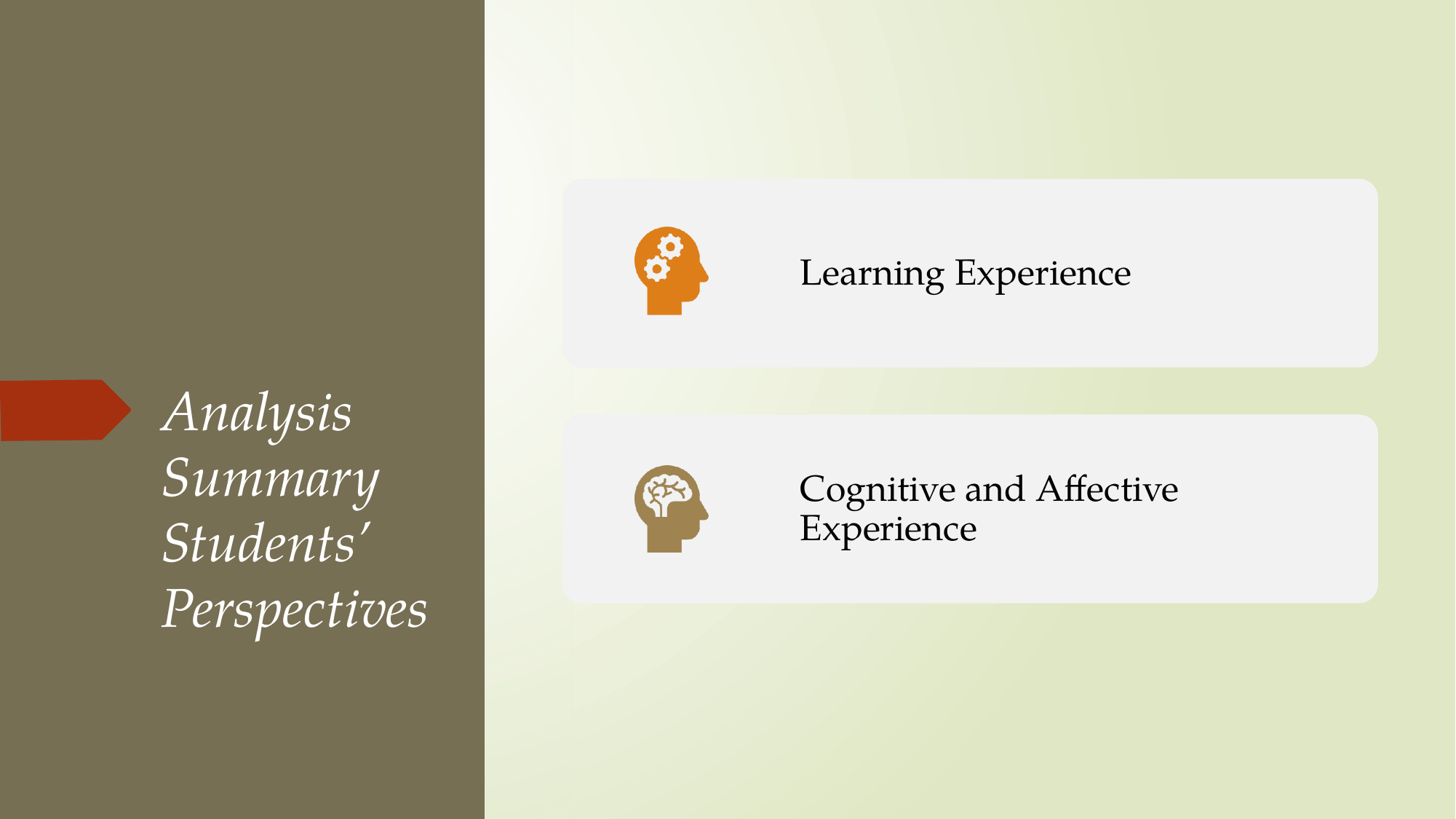

Learning Experience
Cognitive and Affective Experience
# Analysis Summary Students’ Perspectives